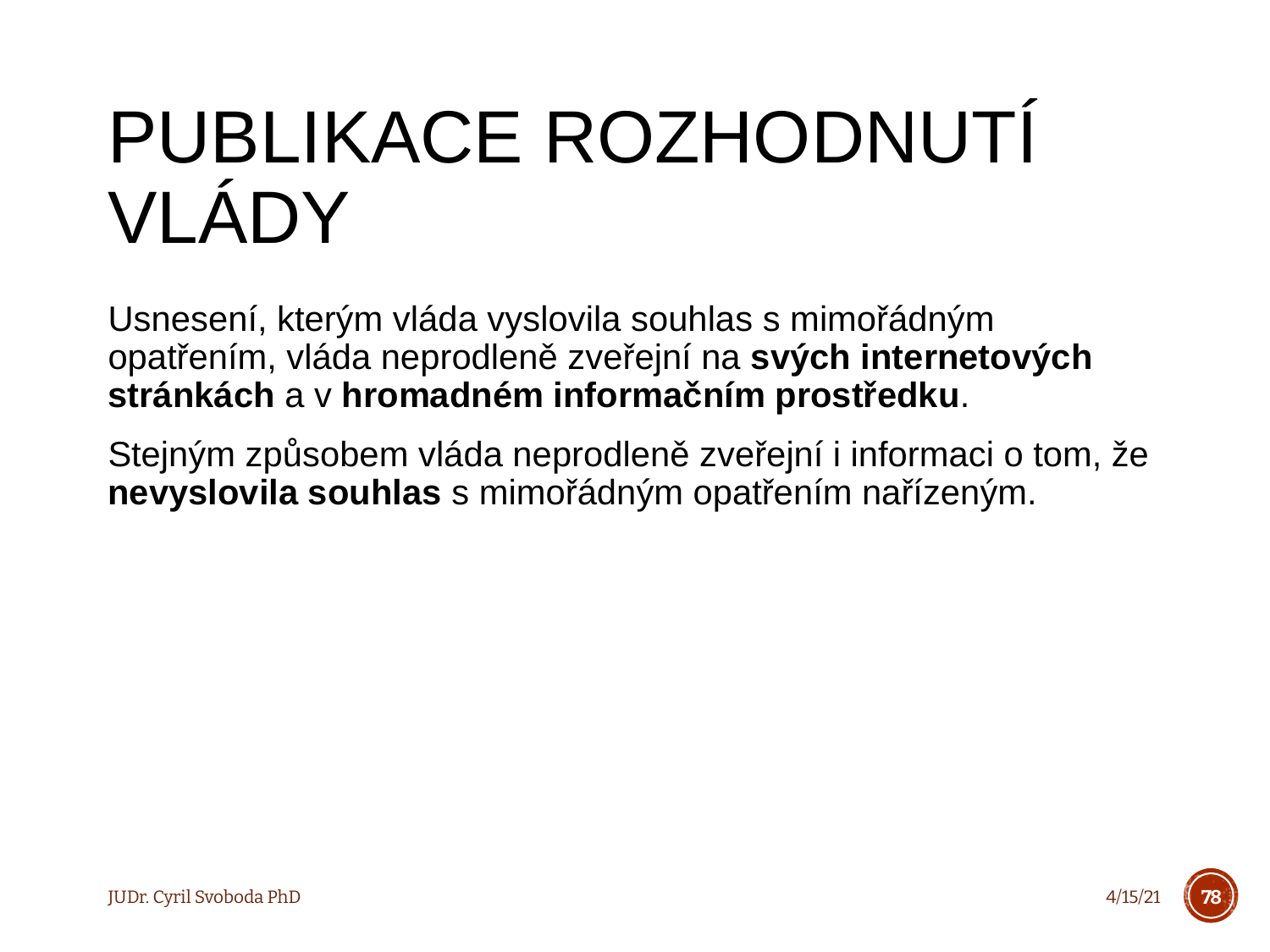

# Publikace rozhodnutí vlády
Usnesení, kterým vláda vyslovila souhlas s mimořádným opatřením, vláda neprodleně zveřejní na svých internetových stránkách a v hromadném informačním prostředku.
Stejným způsobem vláda neprodleně zveřejní i informaci o tom, že nevyslovila souhlas s mimořádným opatřením nařízeným.
JUDr. Cyril Svoboda PhD
4/15/21
78